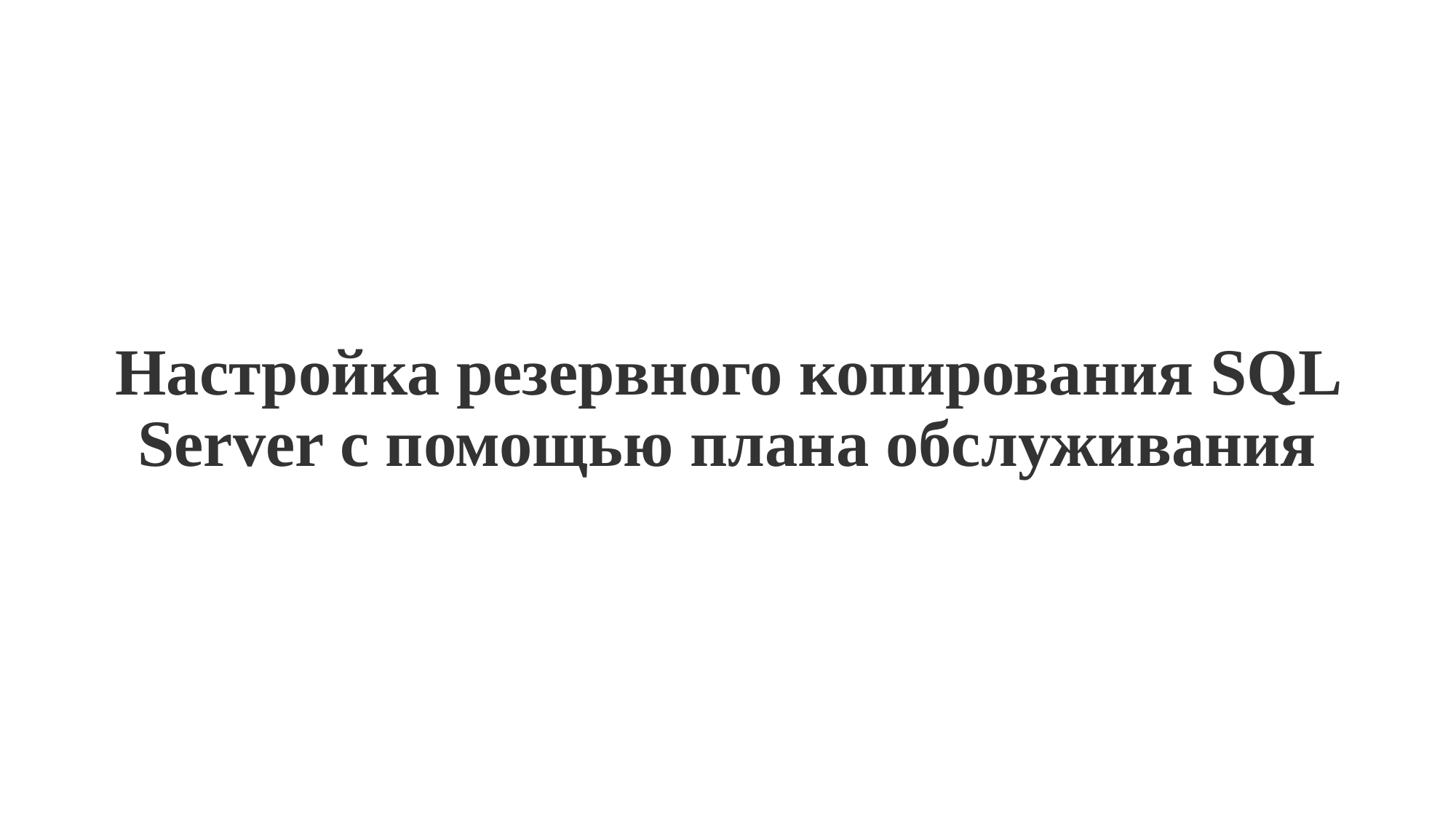

# Настройка резервного копирования SQL Server с помощью плана обслуживания